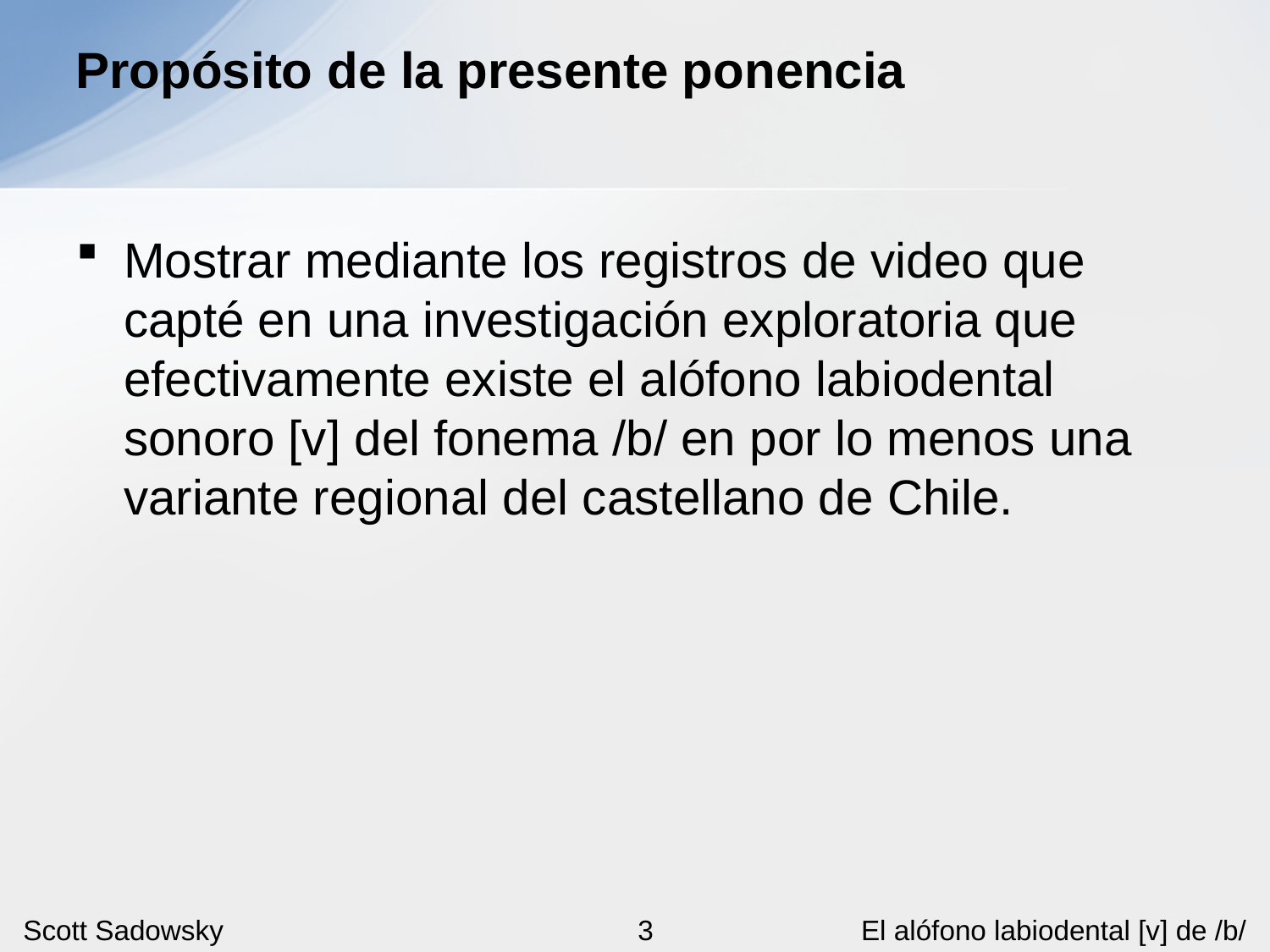

# Propósito de la presente ponencia

Mostrar mediante los registros de video que capté en una investigación exploratoria que efectivamente existe el alófono labiodental sonoro [v] del fonema /b/ en por lo menos una variante regional del castellano de Chile.
Scott Sadowsky
3
El alófono labiodental [v] de /b/